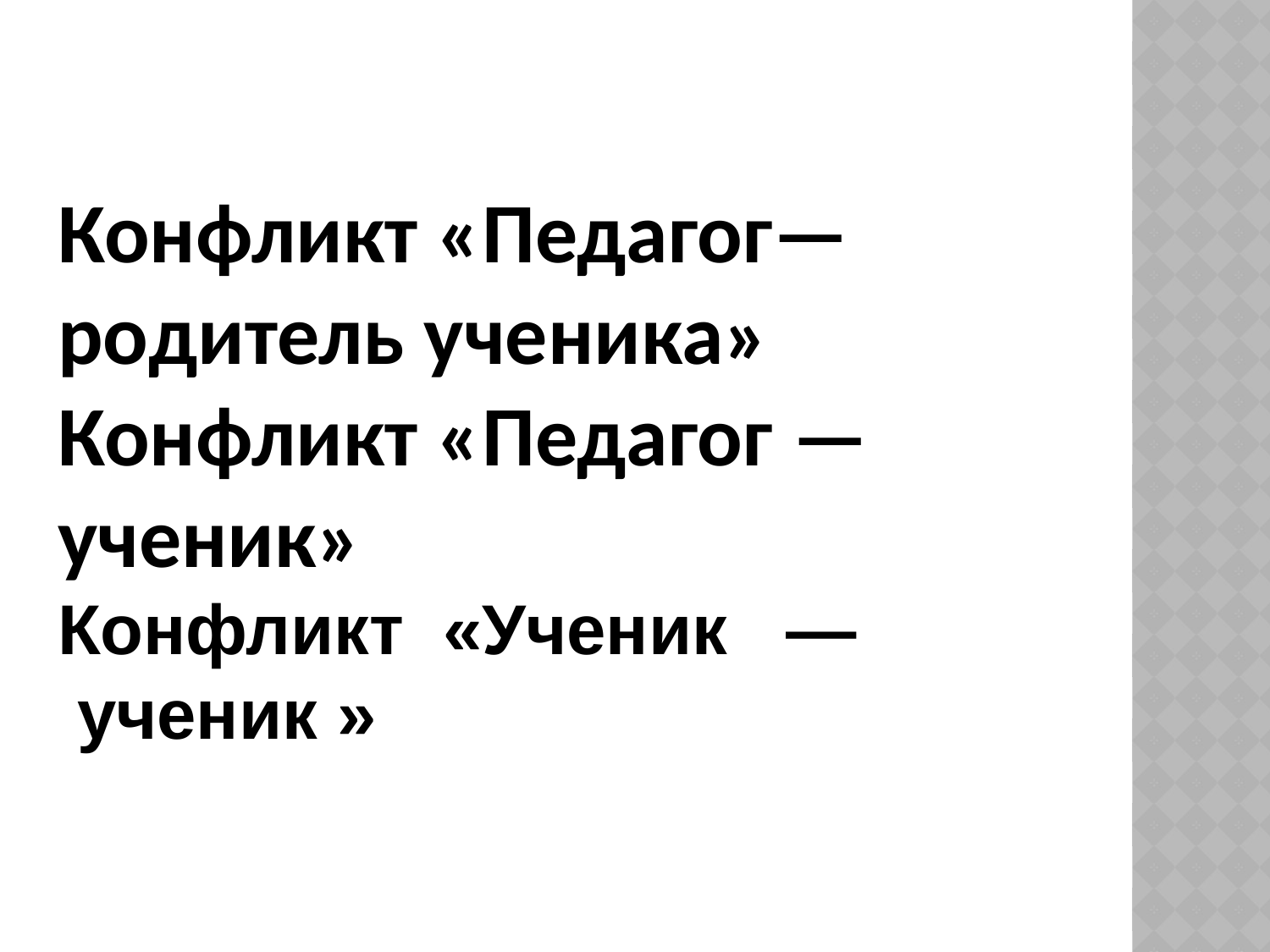

Конфликт «Педагог— родитель ученика»
Конфликт «Педагог — ученик»
Конфликт  «Ученик   —
 ученик »